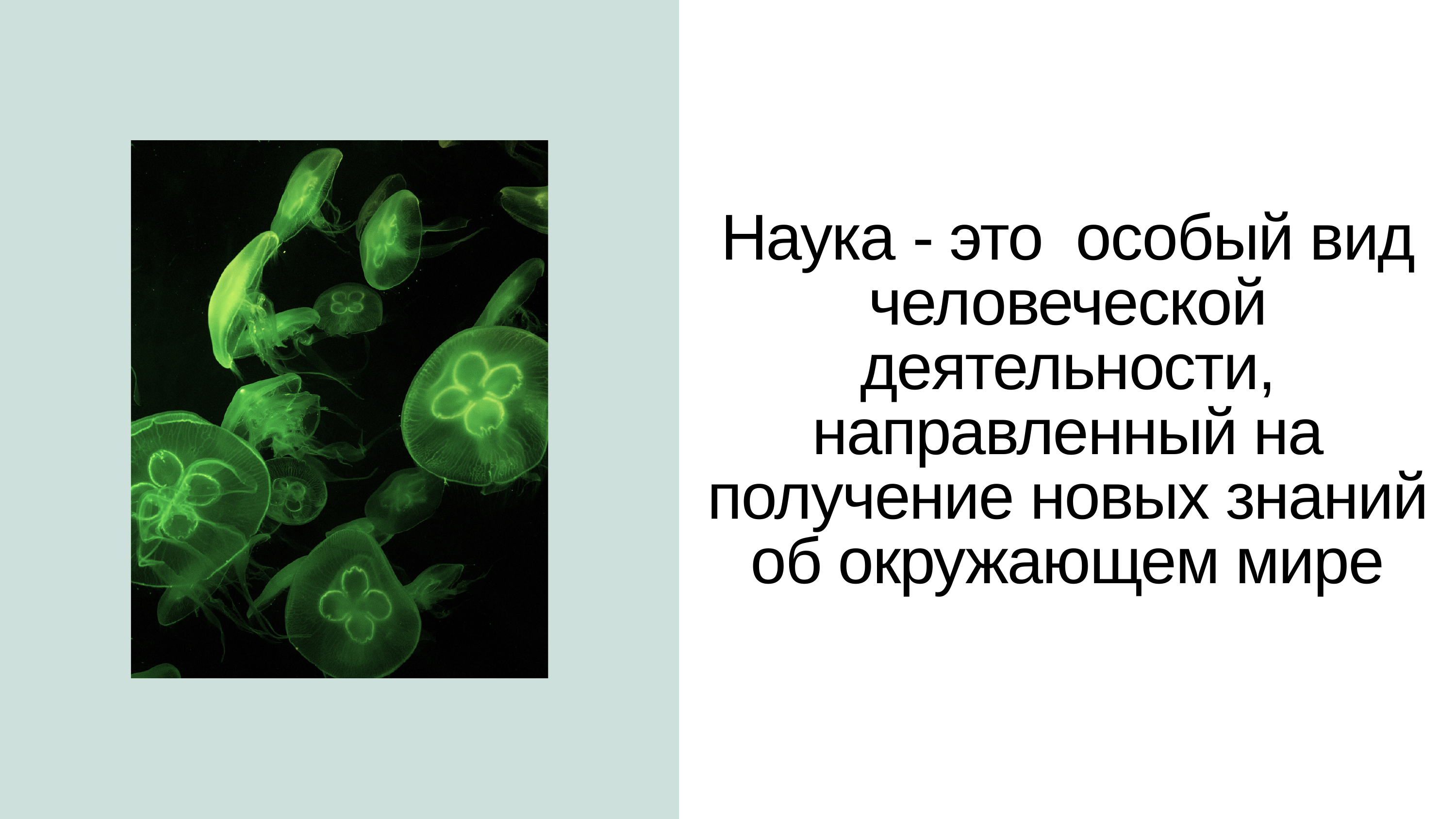

Наука - это  особый вид человеческой деятельности, направленный на получение новых знаний об окружающем мире